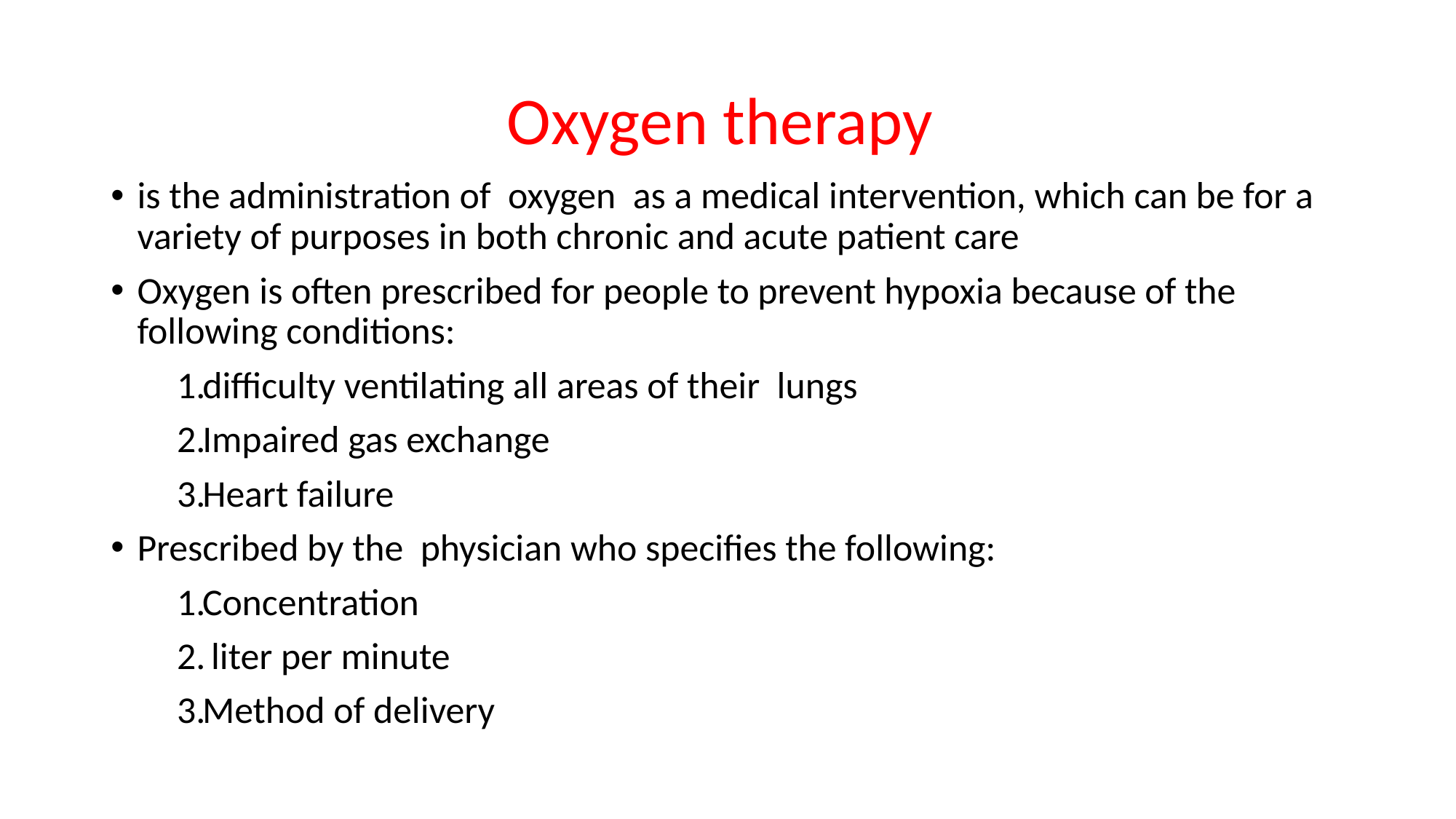

# Oxygen therapy
is the administration of  oxygen  as a medical intervention, which can be for a variety of purposes in both chronic and acute patient care
Oxygen is often prescribed for people to prevent hypoxia because of the following conditions:
difficulty ventilating all areas of their  lungs
Impaired gas exchange
Heart failure
Prescribed by the  physician who specifies the following:
Concentration
 liter per minute
Method of delivery